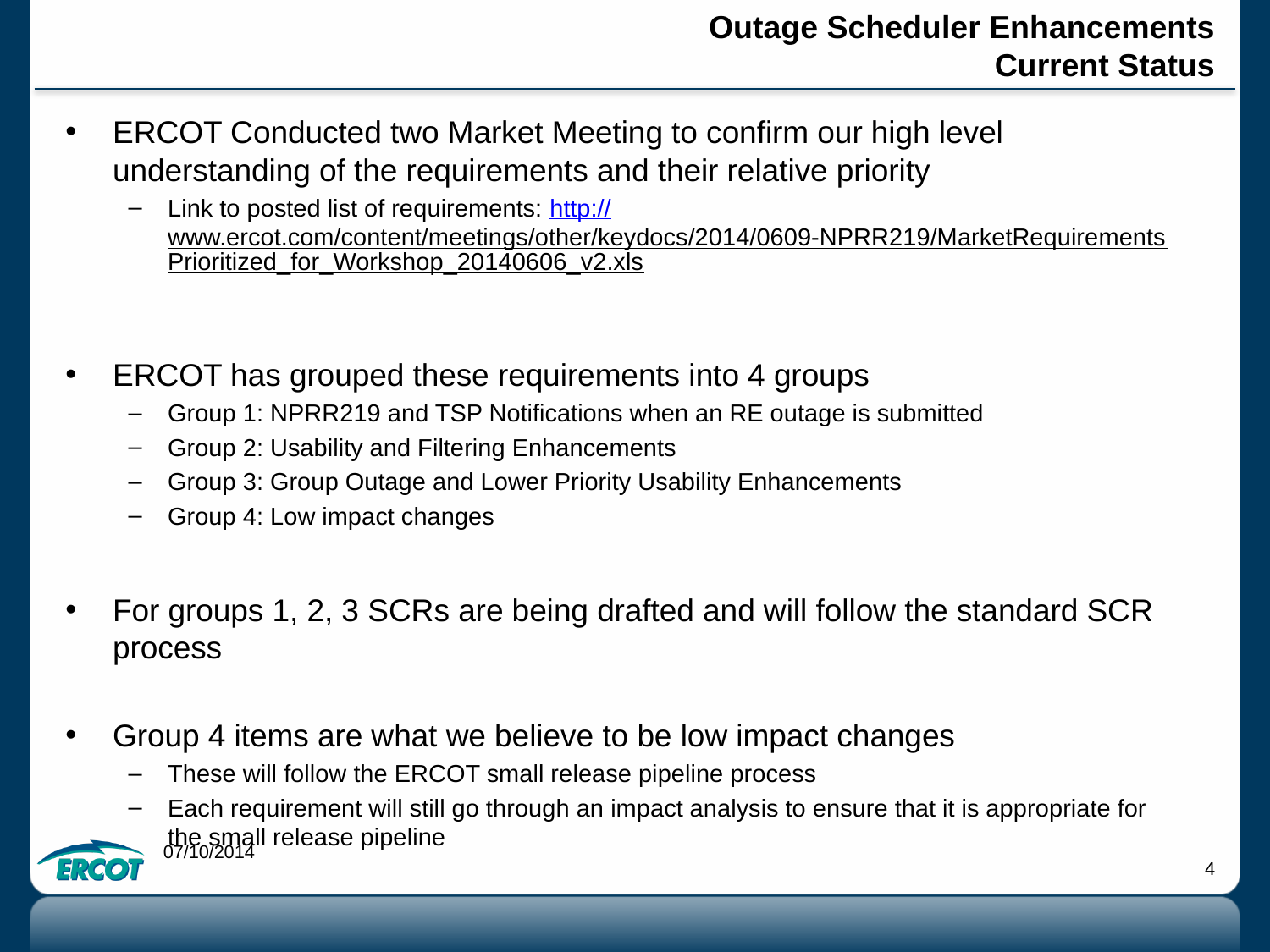

# Outage Scheduler Enhancements Current Status
ERCOT Conducted two Market Meeting to confirm our high level understanding of the requirements and their relative priority
Link to posted list of requirements: http://www.ercot.com/content/meetings/other/keydocs/2014/0609-NPRR219/MarketRequirementsPrioritized_for_Workshop_20140606_v2.xls

ERCOT has grouped these requirements into 4 groups
Group 1: NPRR219 and TSP Notifications when an RE outage is submitted
Group 2: Usability and Filtering Enhancements
Group 3: Group Outage and Lower Priority Usability Enhancements
Group 4: Low impact changes

For groups 1, 2, 3 SCRs are being drafted and will follow the standard SCR process

Group 4 items are what we believe to be low impact changes
These will follow the ERCOT small release pipeline process
Each requirement will still go through an impact analysis to ensure that it is appropriate for the small release pipeline